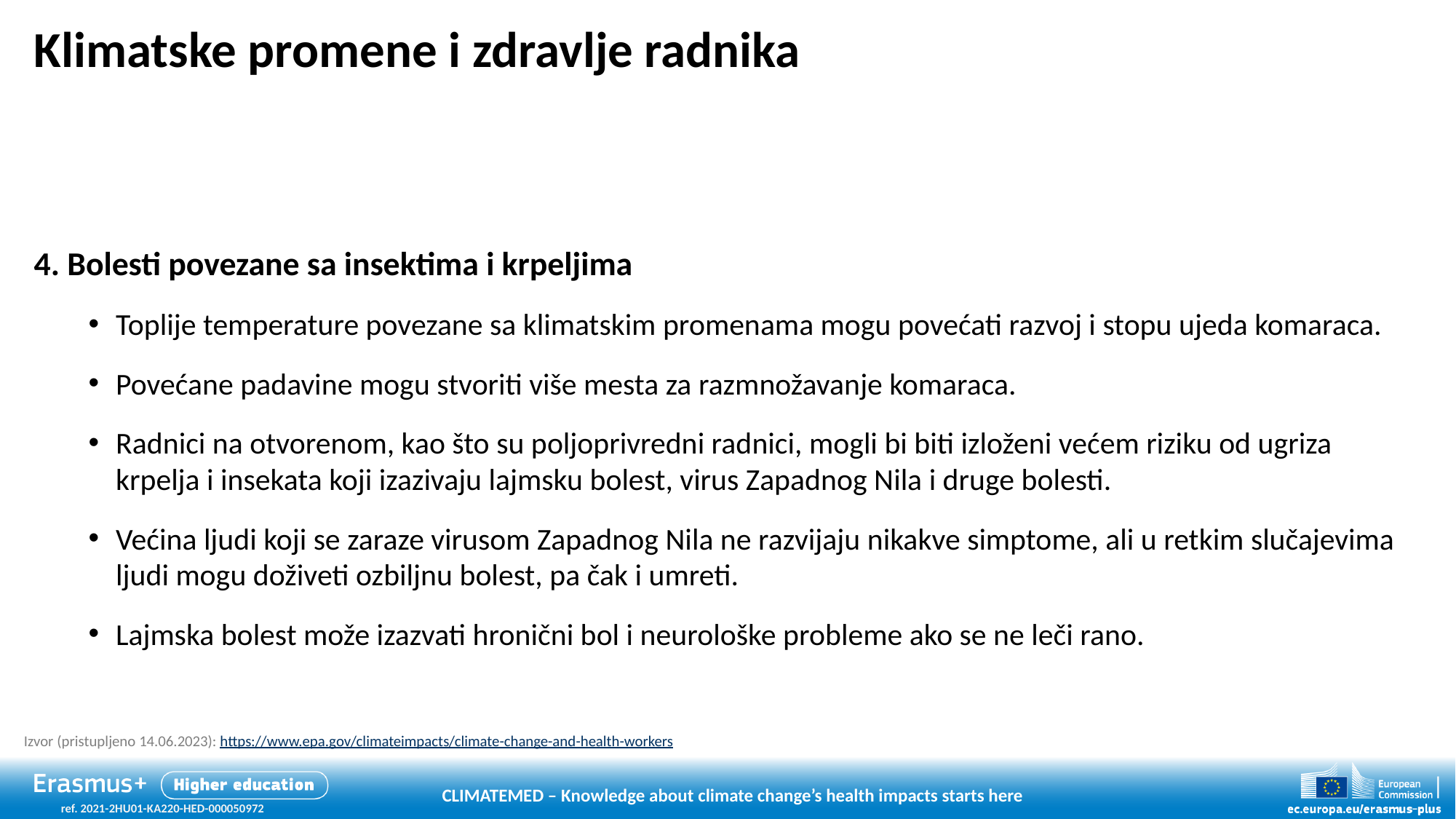

# Klimatske promene i zdravlje radnika
4. Bolesti povezane sa insektima i krpeljima
Toplije temperature povezane sa klimatskim promenama mogu povećati razvoj i stopu ujeda komaraca.
Povećane padavine mogu stvoriti više mesta za razmnožavanje komaraca.
Radnici na otvorenom, kao što su poljoprivredni radnici, mogli bi biti izloženi većem riziku od ugriza krpelja i insekata koji izazivaju lajmsku bolest, virus Zapadnog Nila i druge bolesti.
Većina ljudi koji se zaraze virusom Zapadnog Nila ne razvijaju nikakve simptome, ali u retkim slučajevima ljudi mogu doživeti ozbiljnu bolest, pa čak i umreti.
Lajmska bolest može izazvati hronični bol i neurološke probleme ako se ne leči rano.
Izvor (pristupljeno 14.06.2023): https://www.epa.gov/climateimpacts/climate-change-and-health-workers